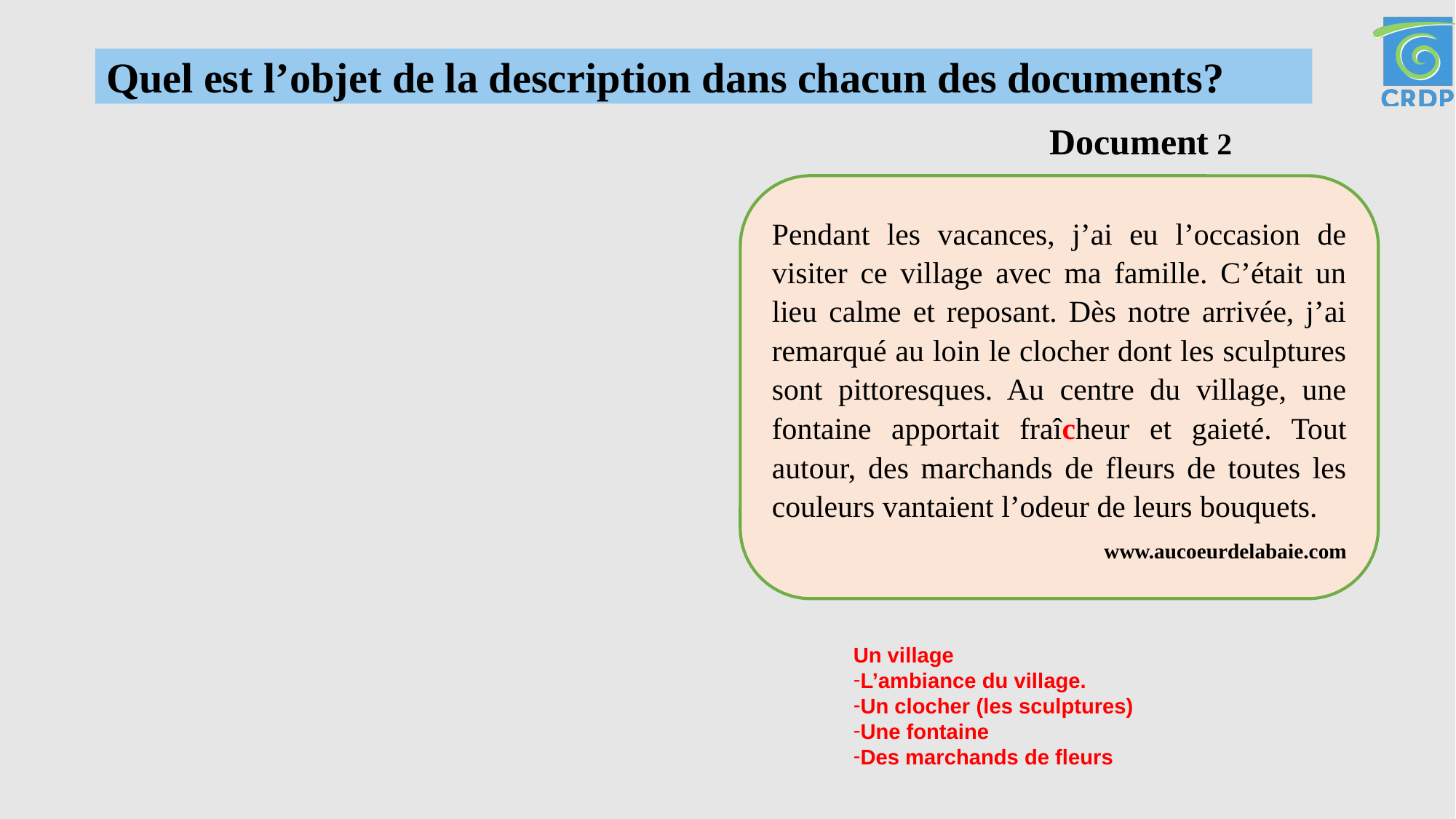

Quel est l’objet de la description dans chacun des documents?
Document 2
Pendant les vacances, j’ai eu l’occasion de visiter ce village avec ma famille. C’était un lieu calme et reposant. Dès notre arrivée, j’ai remarqué au loin le clocher dont les sculptures sont pittoresques. Au centre du village, une fontaine apportait fraîcheur et gaieté. Tout autour, des marchands de fleurs de toutes les couleurs vantaient l’odeur de leurs bouquets.
www.aucoeurdelabaie.com
Un village
L’ambiance du village.
Un clocher (les sculptures)
Une fontaine
Des marchands de fleurs